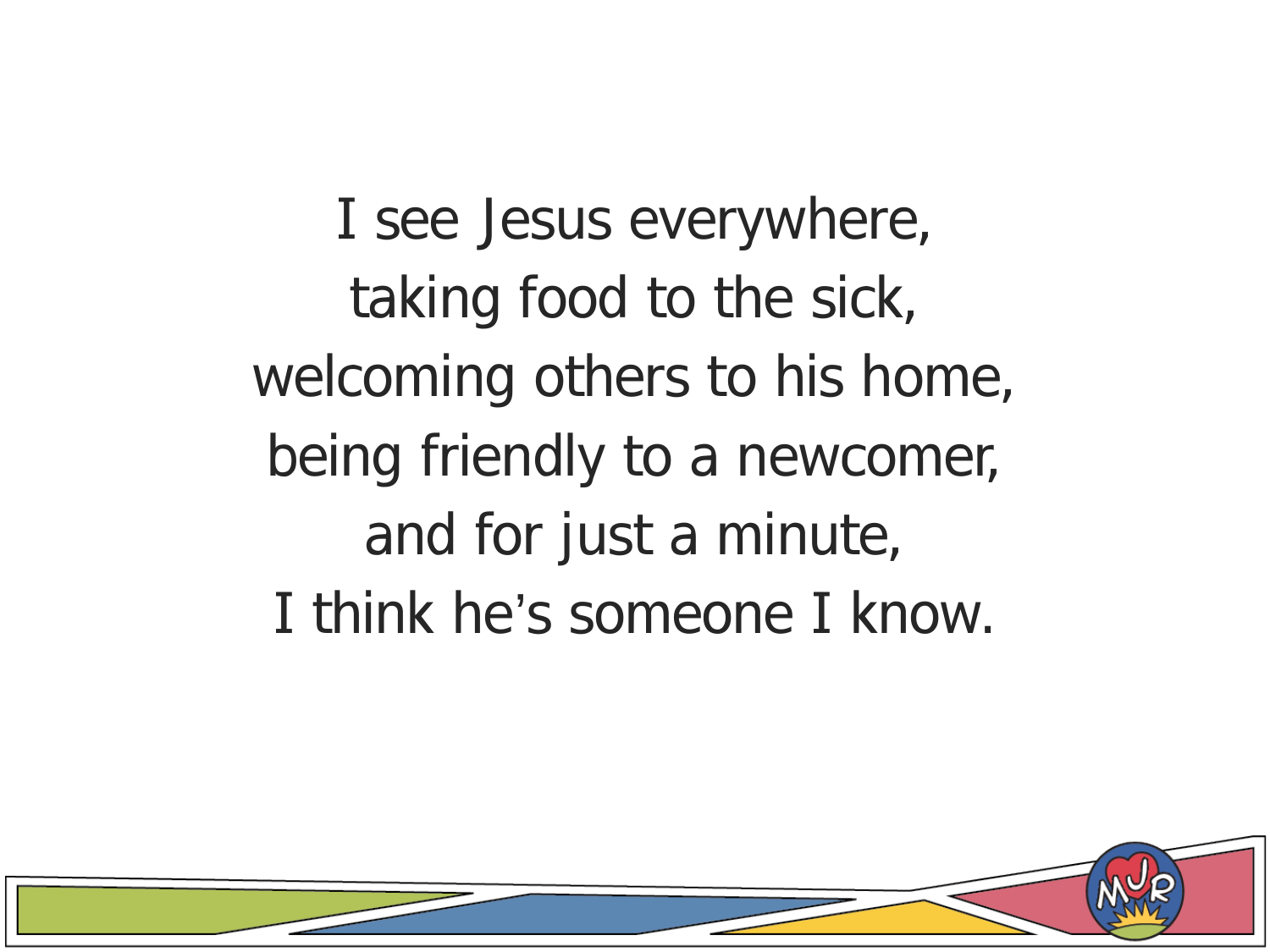

I see Jesus everywhere,
taking food to the sick,
welcoming others to his home,
being friendly to a newcomer,
and for just a minute,
I think he’s someone I know.